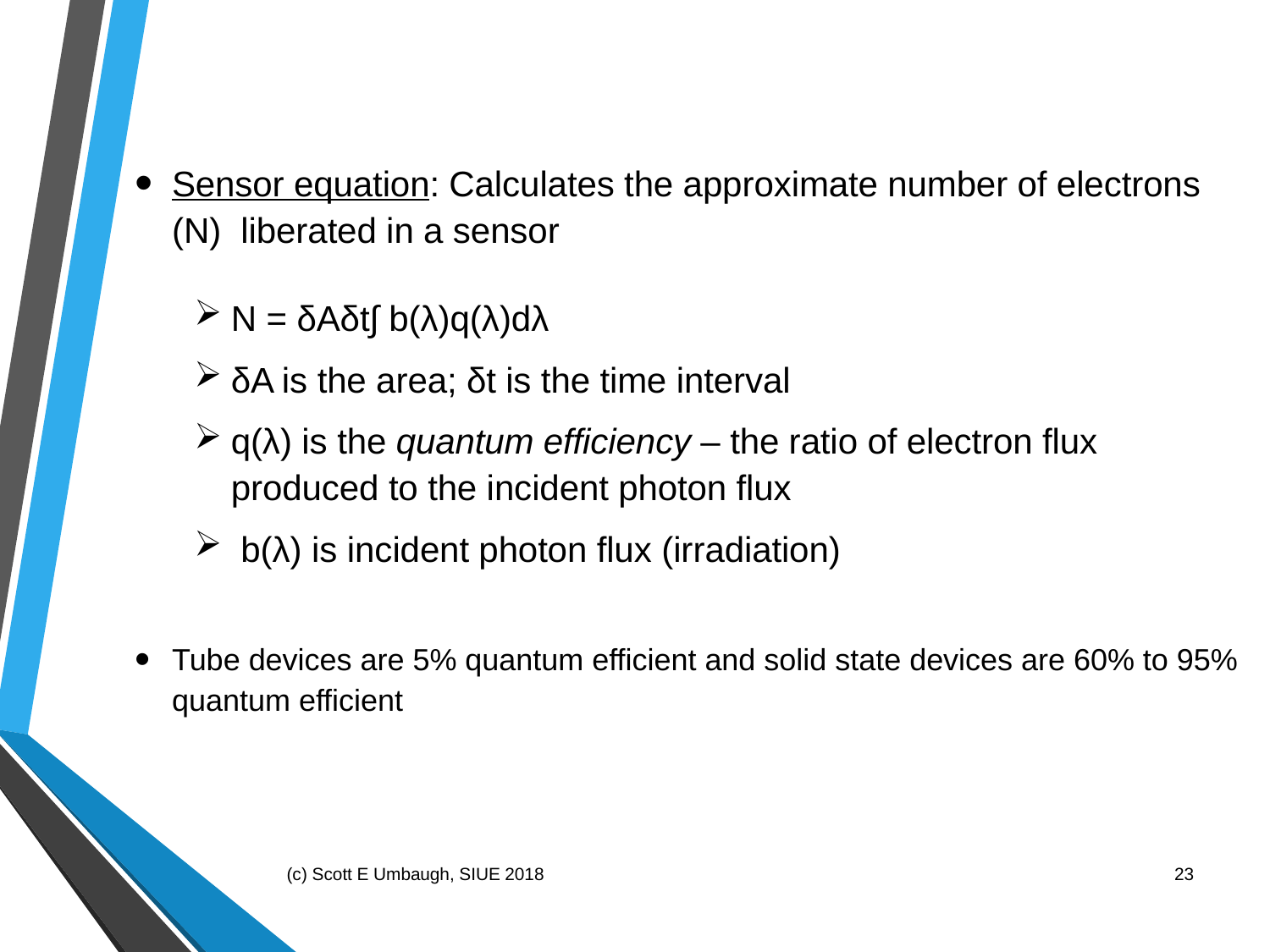

Sensor equation: Calculates the approximate number of electrons (N)  liberated in a sensor

N = δAδt∫ b(λ)q(λ)dλ
δA is the area; δt is the time interval
q(λ) is the quantum efficiency – the ratio of electron flux produced to the incident photon flux
 b(λ) is incident photon flux (irradiation)

Tube devices are 5% quantum efficient and solid state devices are 60% to 95% quantum efficient

(c) Scott E Umbaugh, SIUE 2018
23